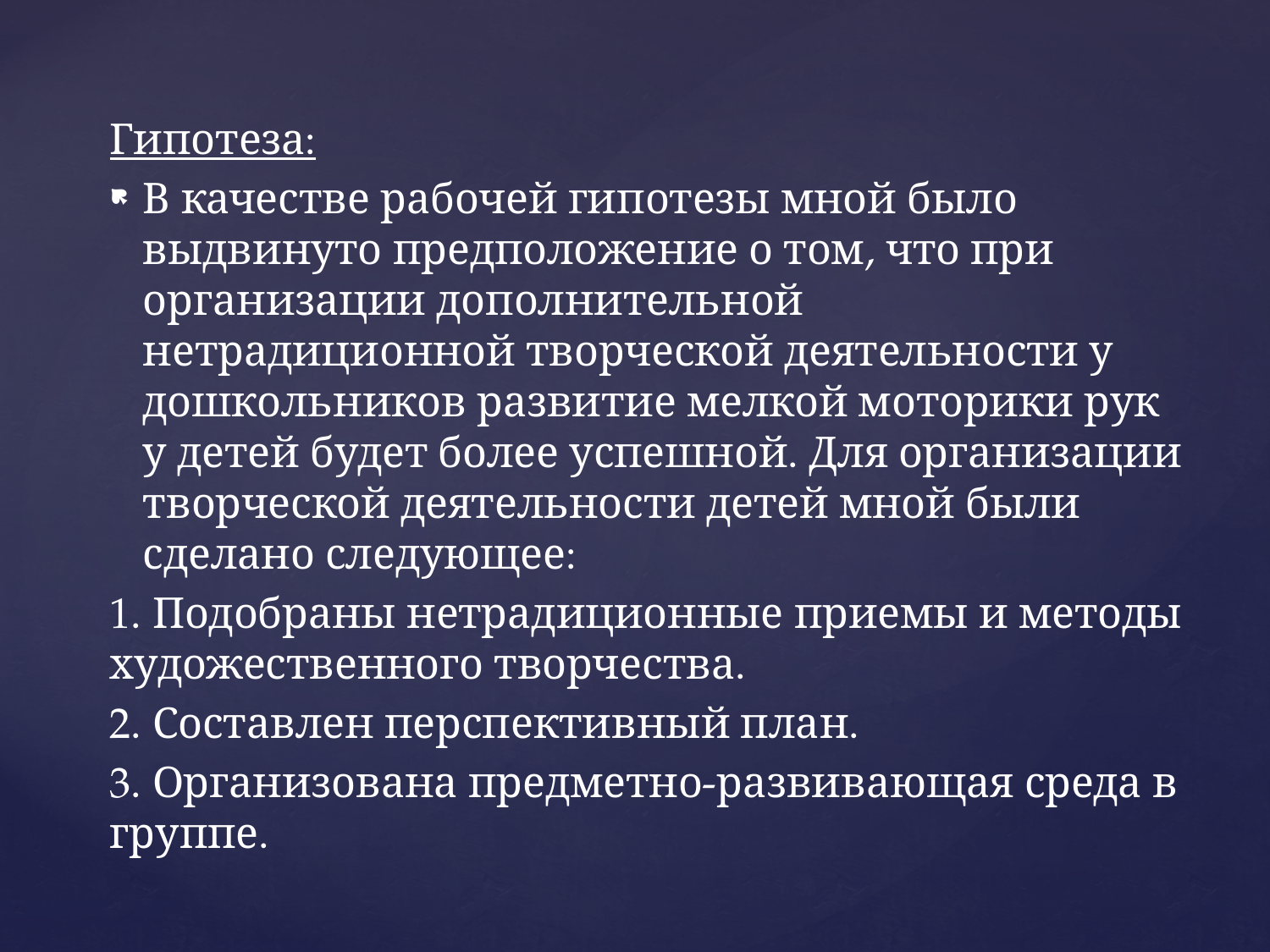

Гипотеза:
В качестве рабочей гипотезы мной было выдвинуто предположение о том, что при организации дополнительной нетрадиционной творческой деятельности у дошкольников развитие мелкой моторики рук у детей будет более успешной. Для организации творческой деятельности детей мной были сделано следующее:
1. Подобраны нетрадиционные приемы и методы художественного творчества.
2. Составлен перспективный план.
3. Организована предметно-развивающая среда в группе.